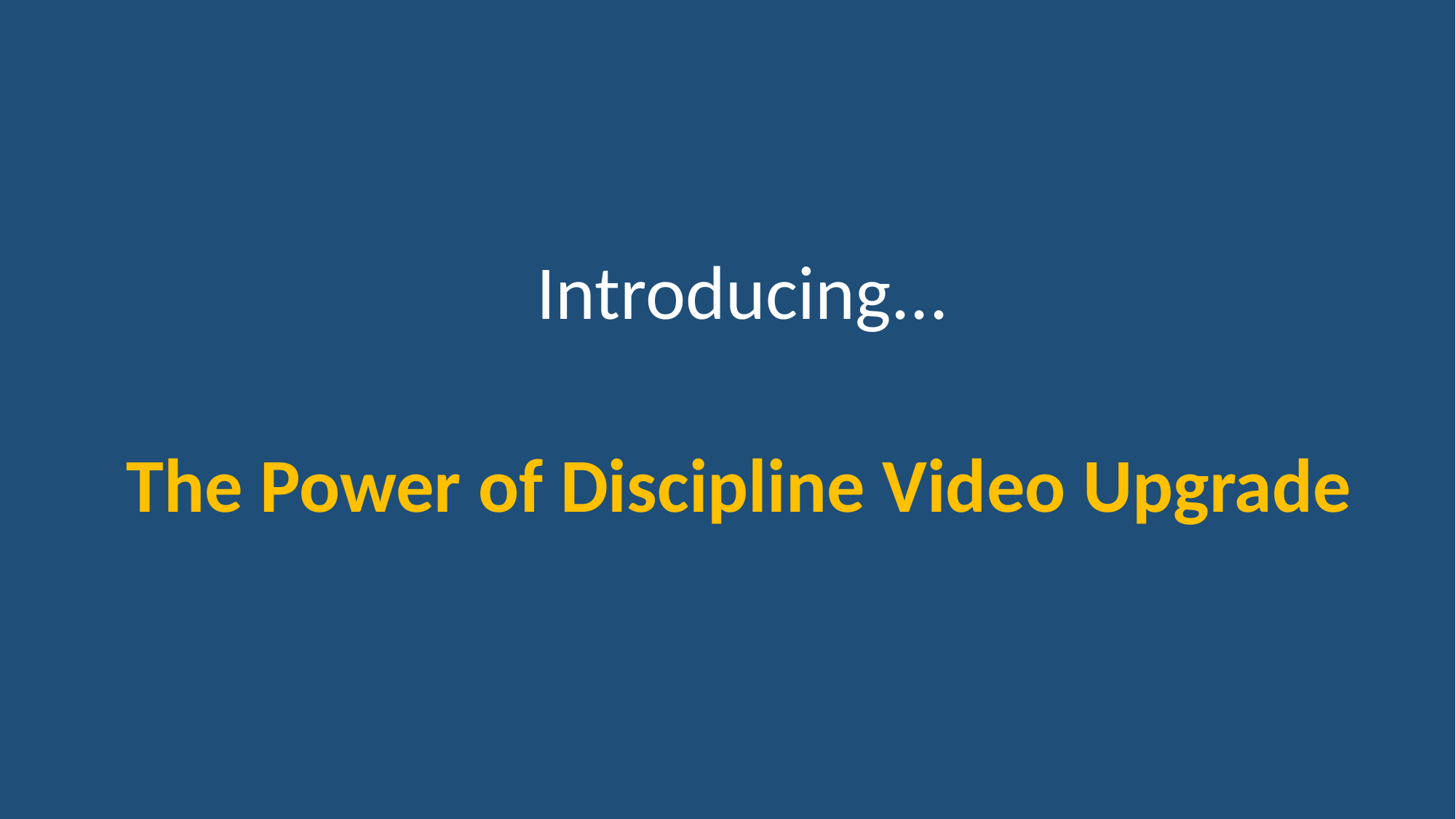

Introducing...

The Power of Discipline Video Upgrade